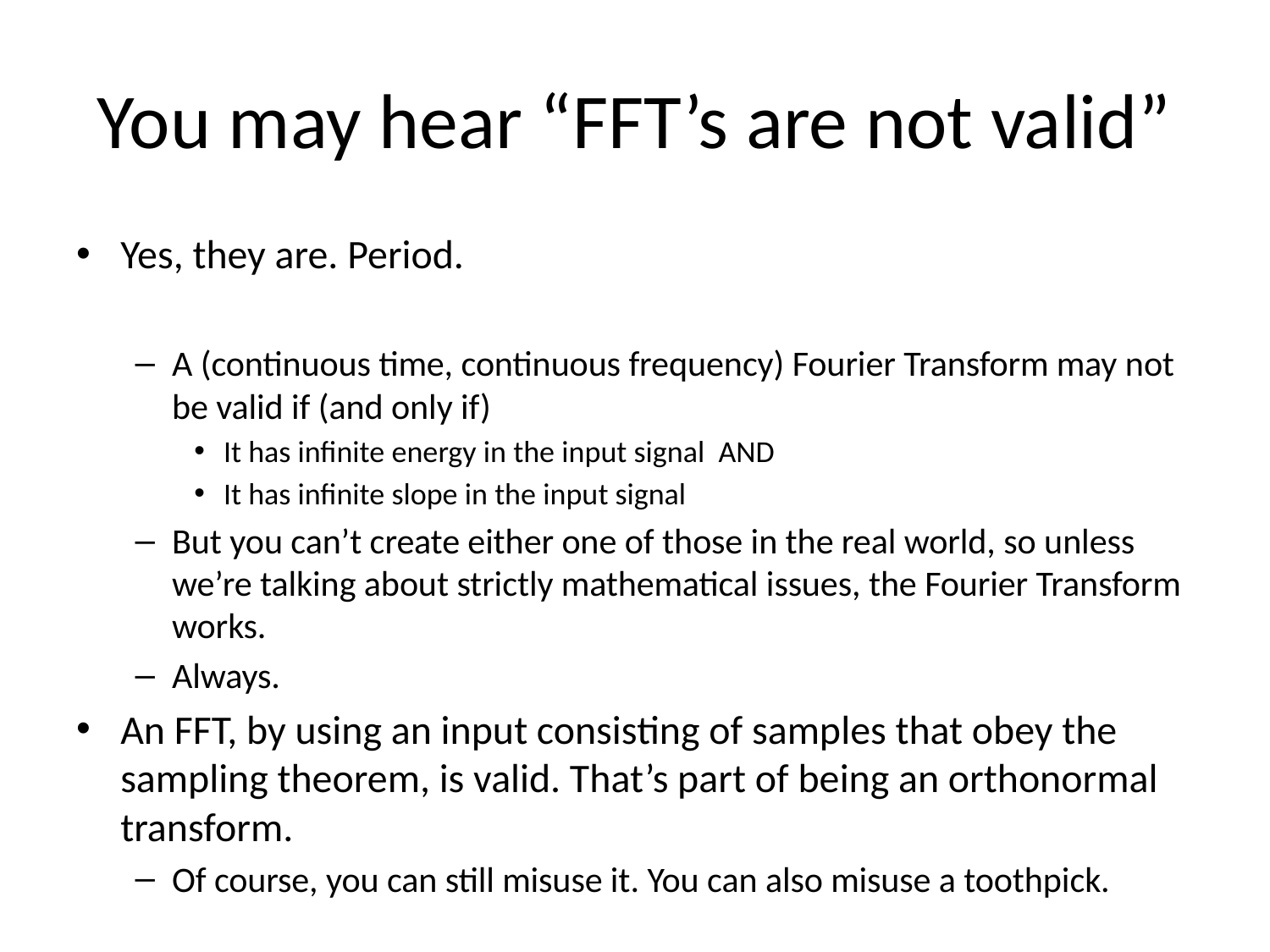

# You may hear “FFT’s are not valid”
Yes, they are. Period.

A (continuous time, continuous frequency) Fourier Transform may not be valid if (and only if)
It has infinite energy in the input signal  AND
It has infinite slope in the input signal
But you can’t create either one of those in the real world, so unless we’re talking about strictly mathematical issues, the Fourier Transform works.
Always.
An FFT, by using an input consisting of samples that obey the sampling theorem, is valid. That’s part of being an orthonormal transform.
Of course, you can still misuse it. You can also misuse a toothpick.